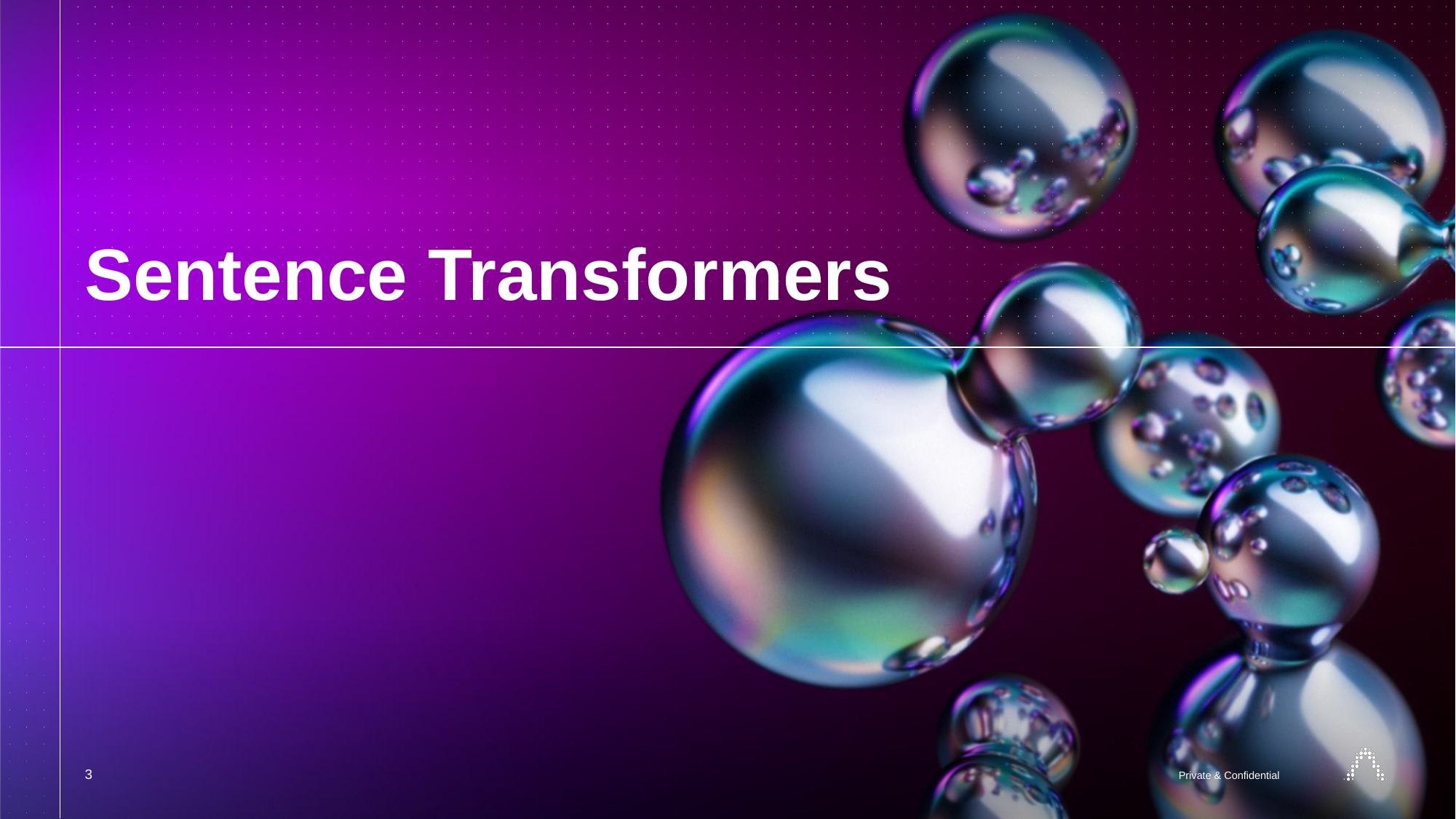

# Sentence Transformers
3
Private & Confidential